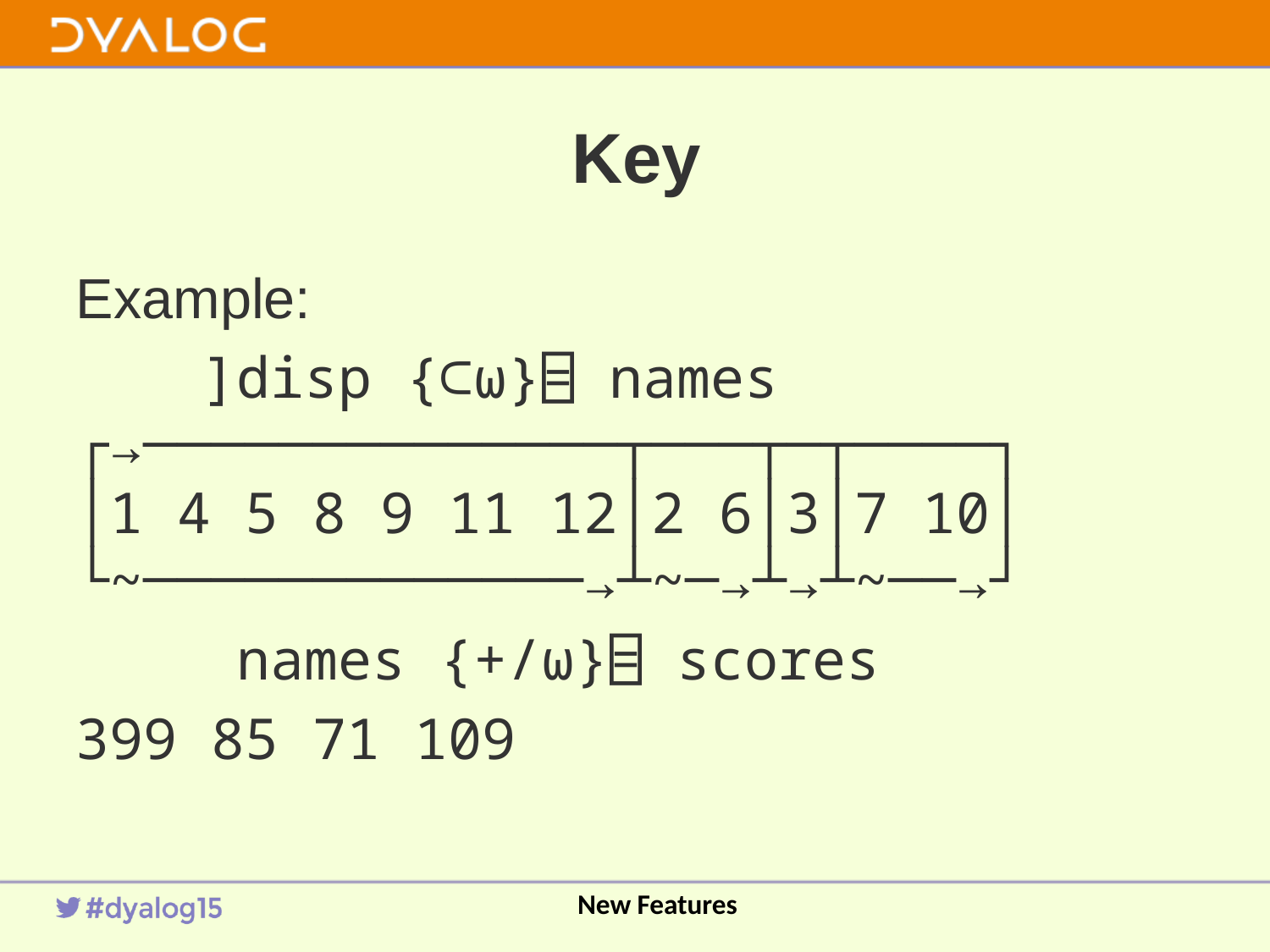

# Key
Example:
	]disp {⊂⍵}⌸ names
┌→──────────────┬───┬─┬────┐
│1 4 5 8 9 11 12│2 6│3│7 10│
└~─────────────→┴~─→┴→┴~──→┘
	 names {+/⍵}⌸ scores
399 85 71 109
New Features